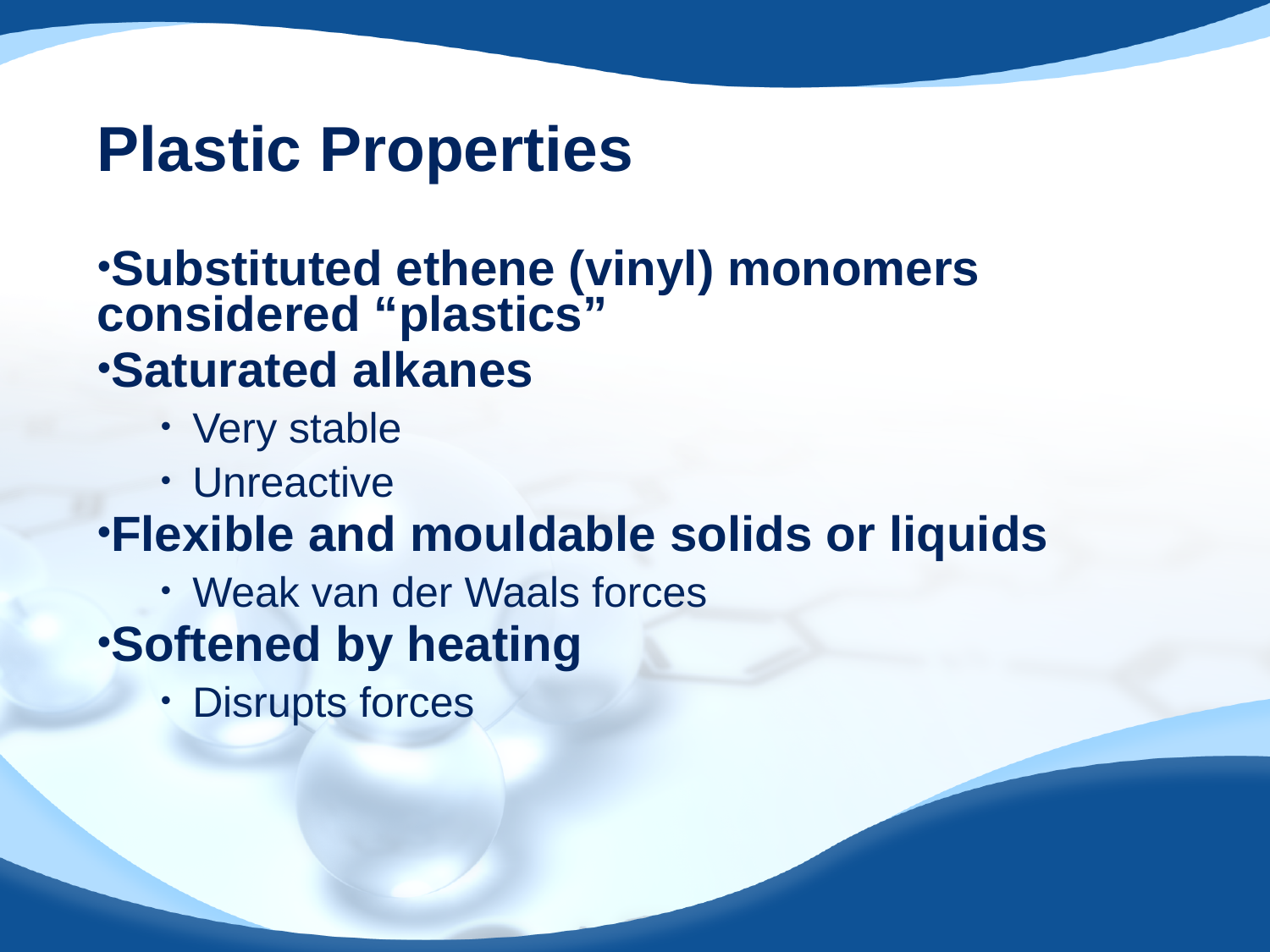

# Plastic Properties
Substituted ethene (vinyl) monomers considered “plastics”
Saturated alkanes
Very stable
Unreactive
Flexible and mouldable solids or liquids
Weak van der Waals forces
Softened by heating
Disrupts forces